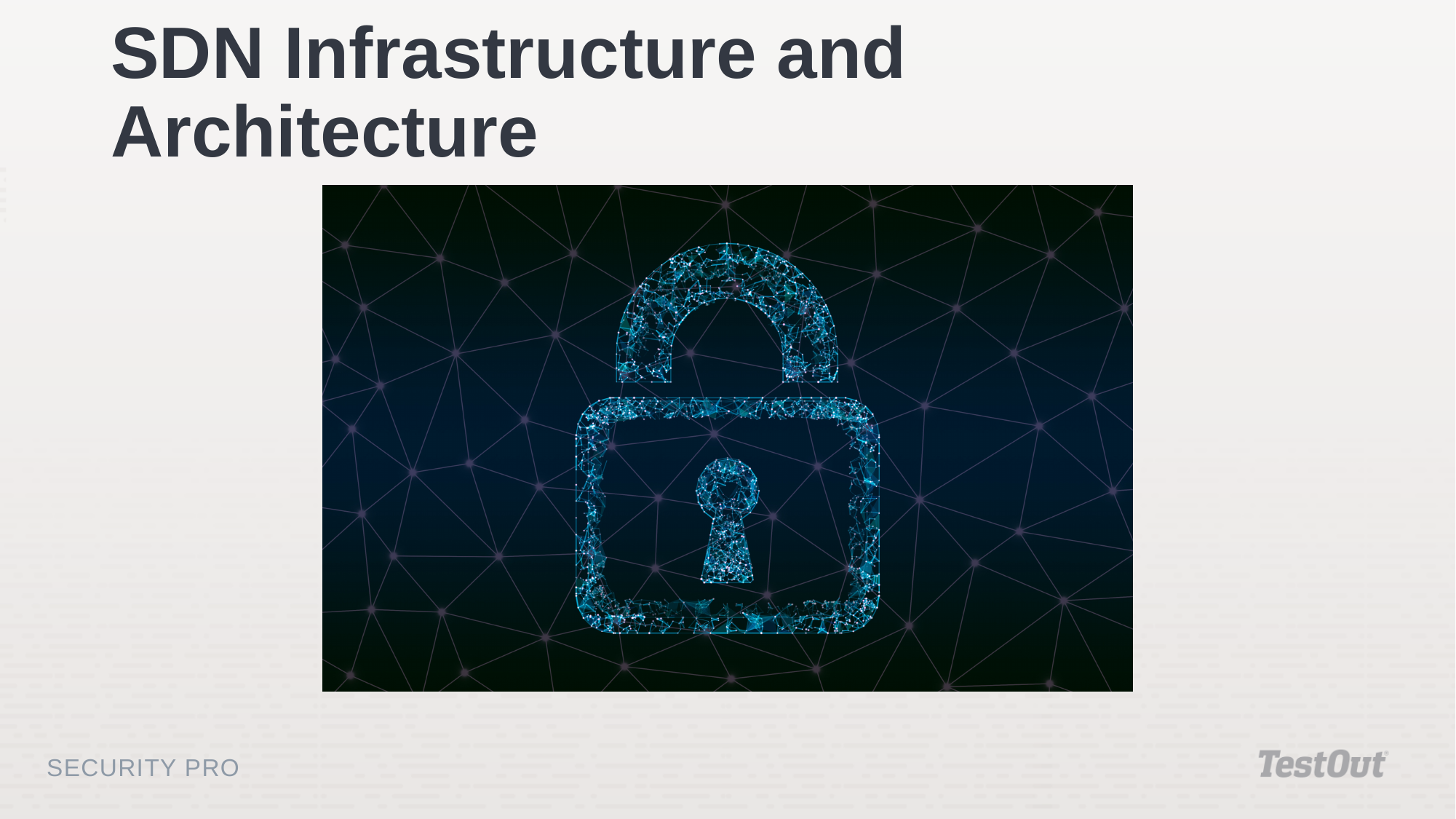

# SDN Infrastructure and Architecture
Security Pro